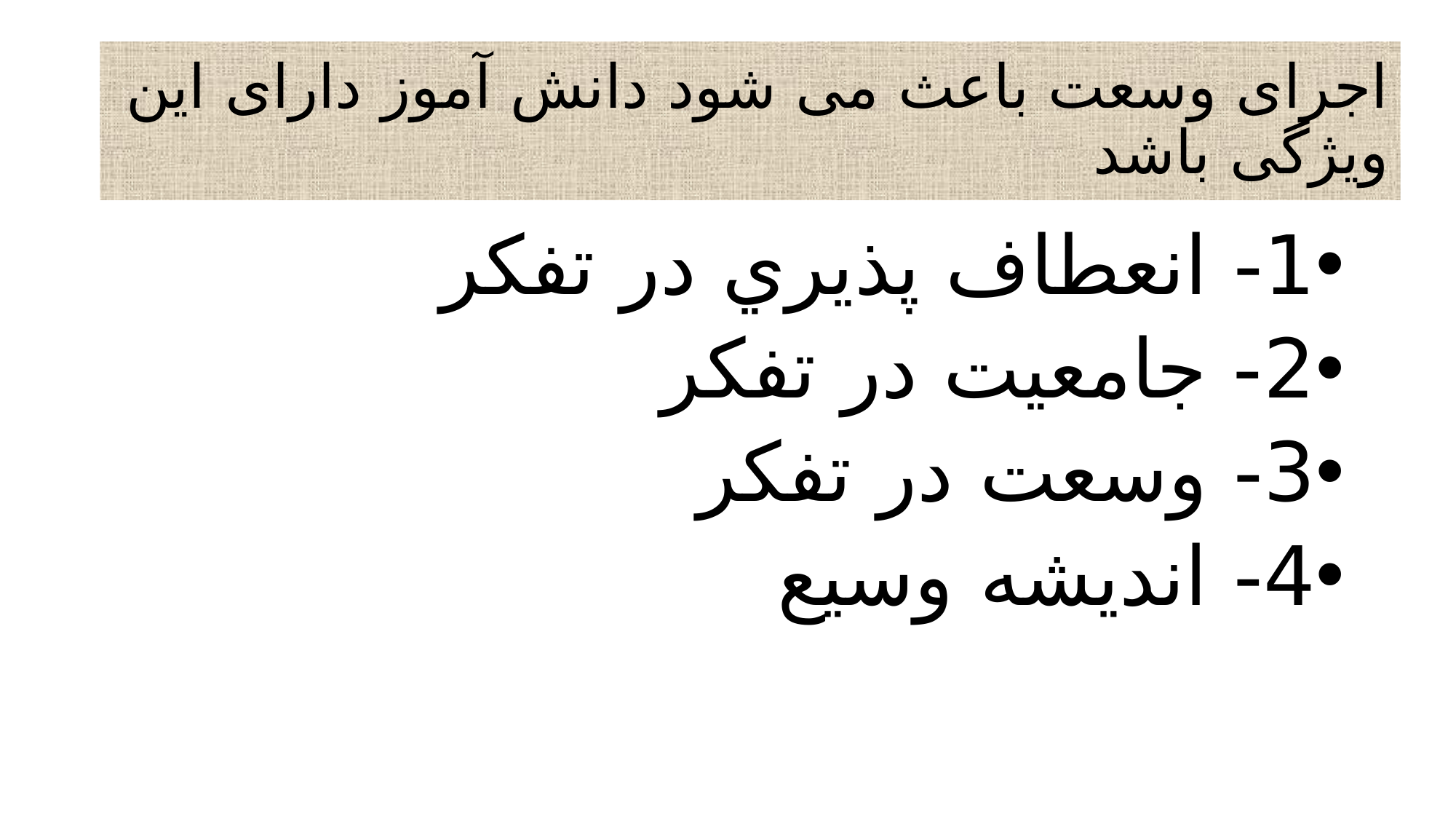

# اجرای وسعت باعث می شود دانش آموز دارای این ویژگی باشد
1- انعطاف پذيري در تفكر
2- جامعيت در تفكر
3- وسعت در تفكر
4- انديشه وسيع